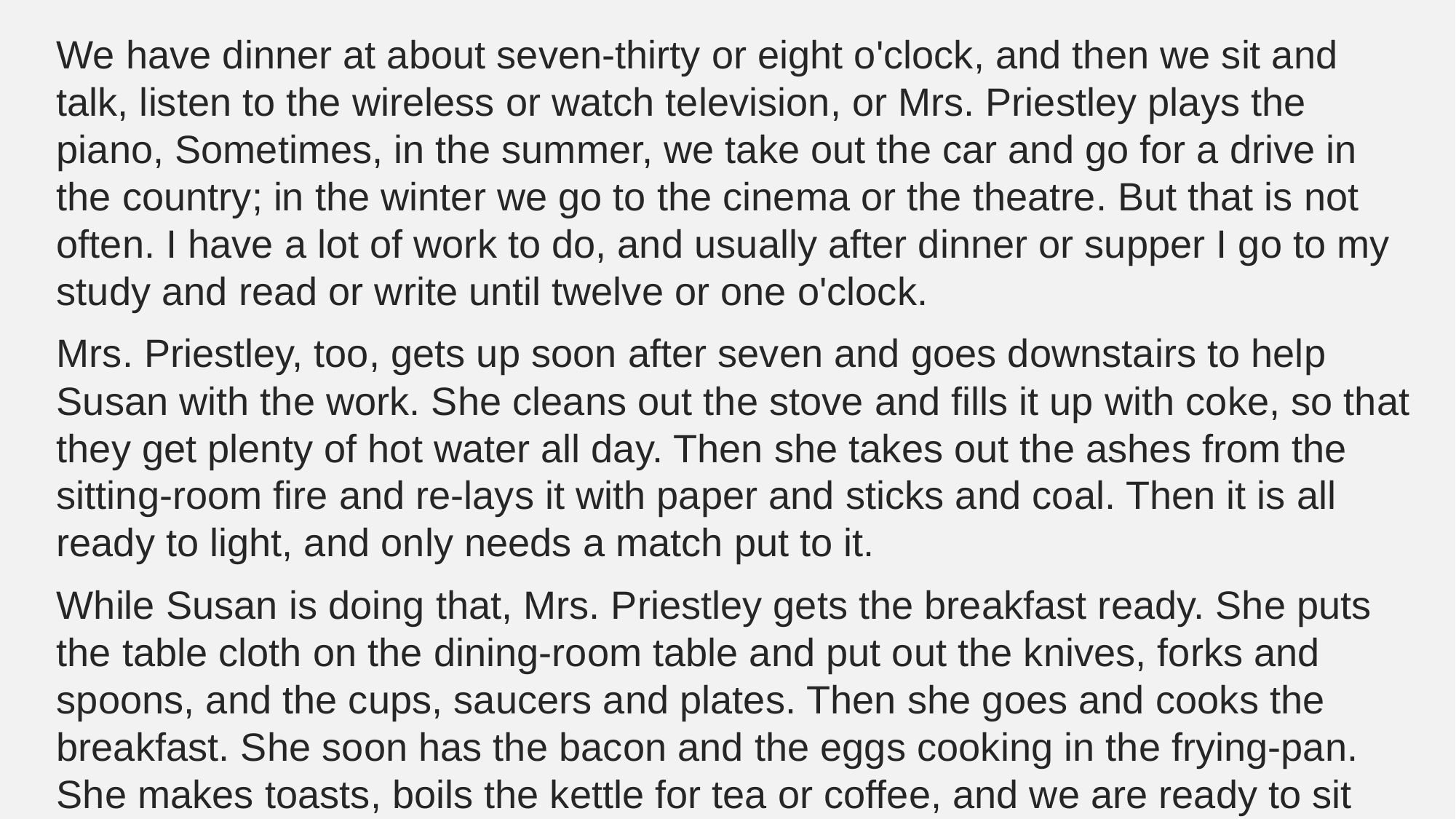

#
We have dinner at about seven-thirty or eight o'clock, and then we sit and talk, listen to the wireless or watch television, or Mrs. Priestley plays the piano, Sometimes, in the summer, we take out the car and go for a drive in the country; in the winter we go to the cinema or the theatre. But that is not often. I have a lot of work to do, and usually after dinner or supper I go to my study and read or write until twelve or one o'clock.
Mrs. Priestley, too, gets up soon after seven and goes downstairs to help Susan with the work. She cleans out the stove and fills it up with coke, so that they get plenty of hot water all day. Then she takes out the ashes from the sitting-room fire and re-lays it with paper and sticks and coal. Then it is all ready to light, and only needs a match put to it.
While Susan is doing that, Mrs. Priestley gets the breakfast ready. She puts the table cloth on the dining-room table and put out the knives, forks and spoons, and the cups, saucers and plates. Then she goes and cooks the breakfast. She soon has the bacon and the eggs cooking in the frying-pan. She makes toasts, boils the kettle for tea or coffee, and we are ready to sit down at a quarter past eight.